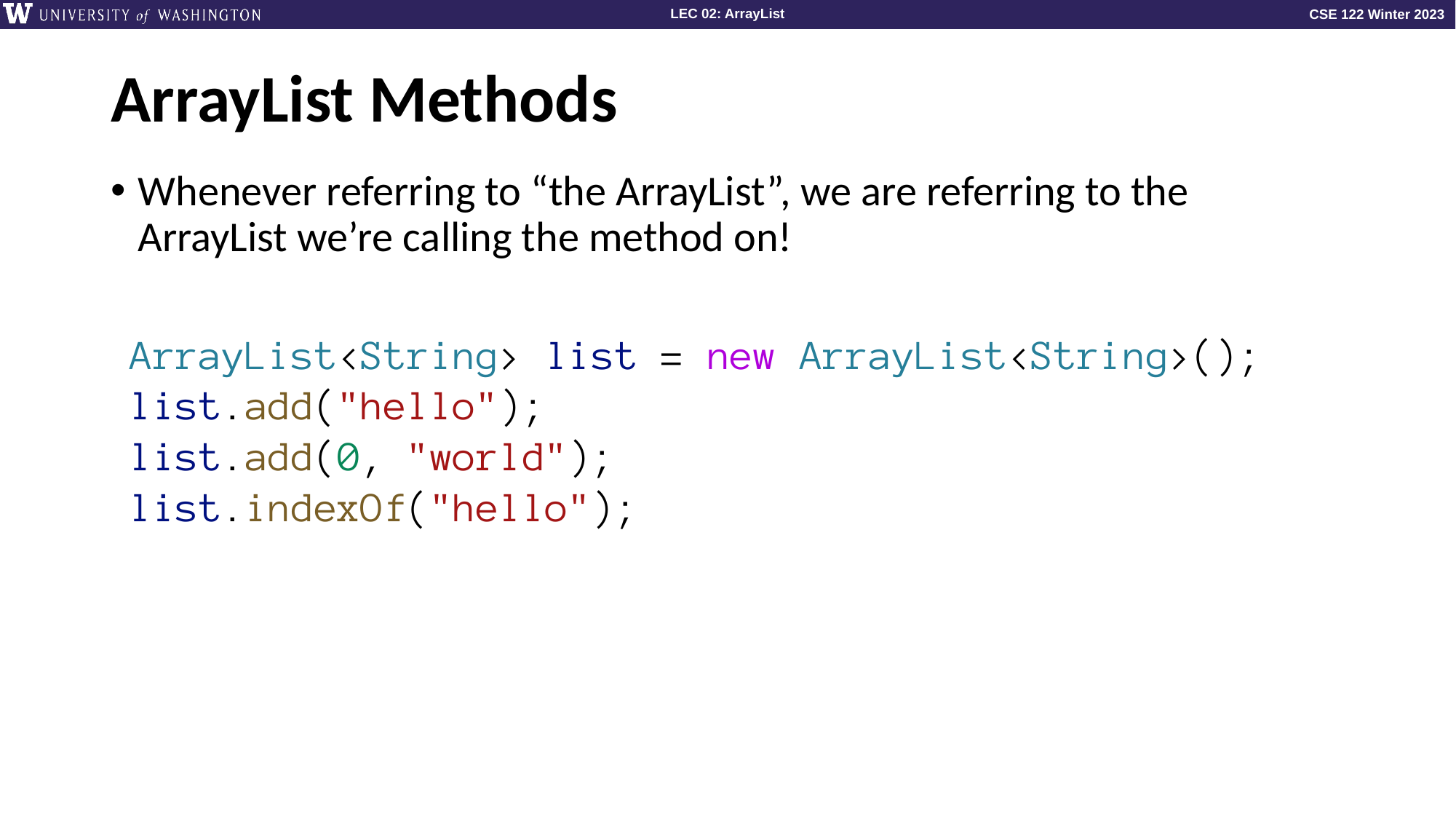

# ArrayList Methods
Whenever referring to “the ArrayList”, we are referring to the ArrayList we’re calling the method on!

ArrayList<String> list = new ArrayList<String>();
list.add("hello");
list.add(0, "world");
list.indexOf("hello");